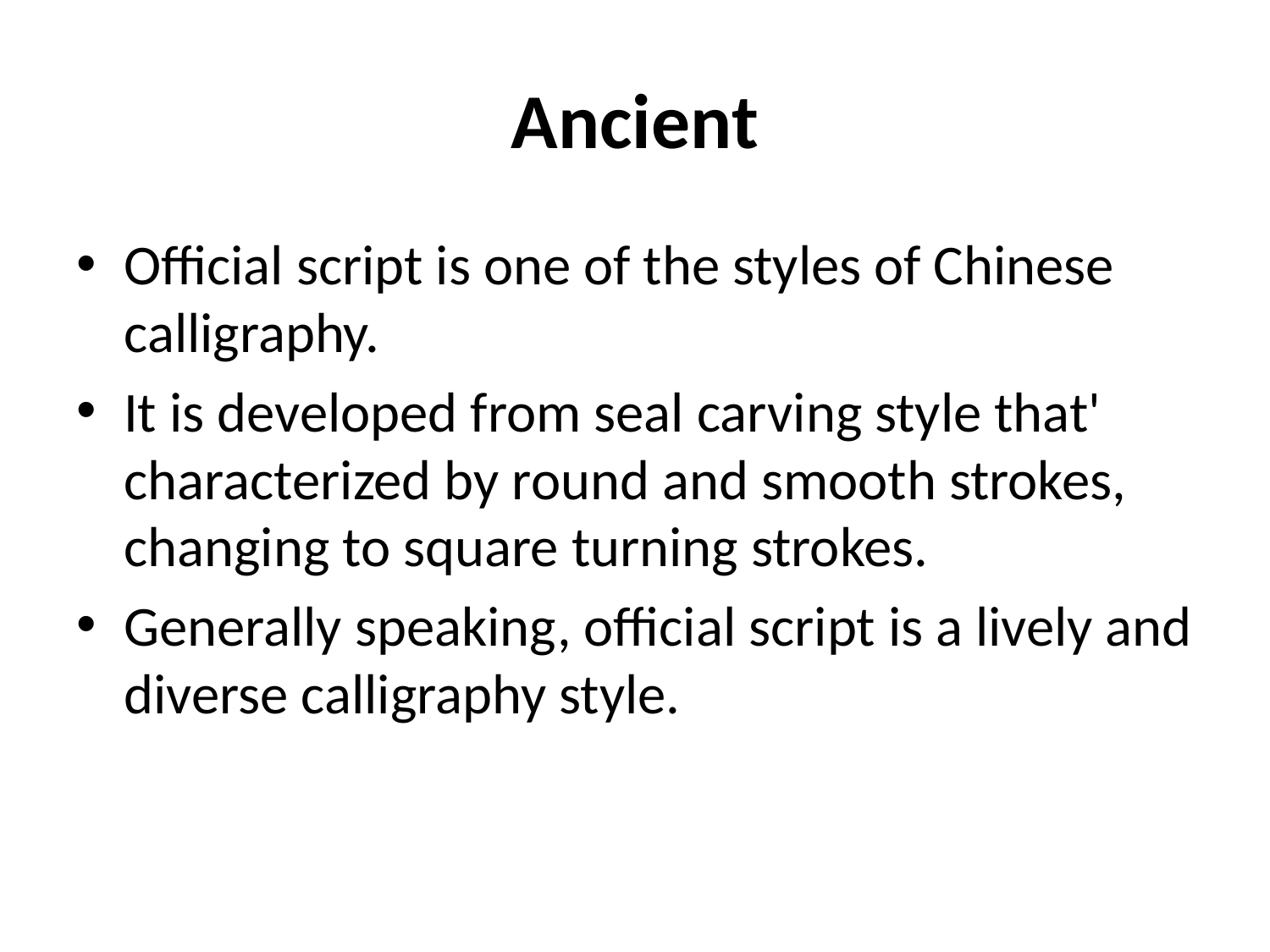

# Ancient
Official script is one of the styles of Chinese calligraphy.
It is developed from seal carving style that' characterized by round and smooth strokes, changing to square turning strokes.
Generally speaking, official script is a lively and diverse calligraphy style.